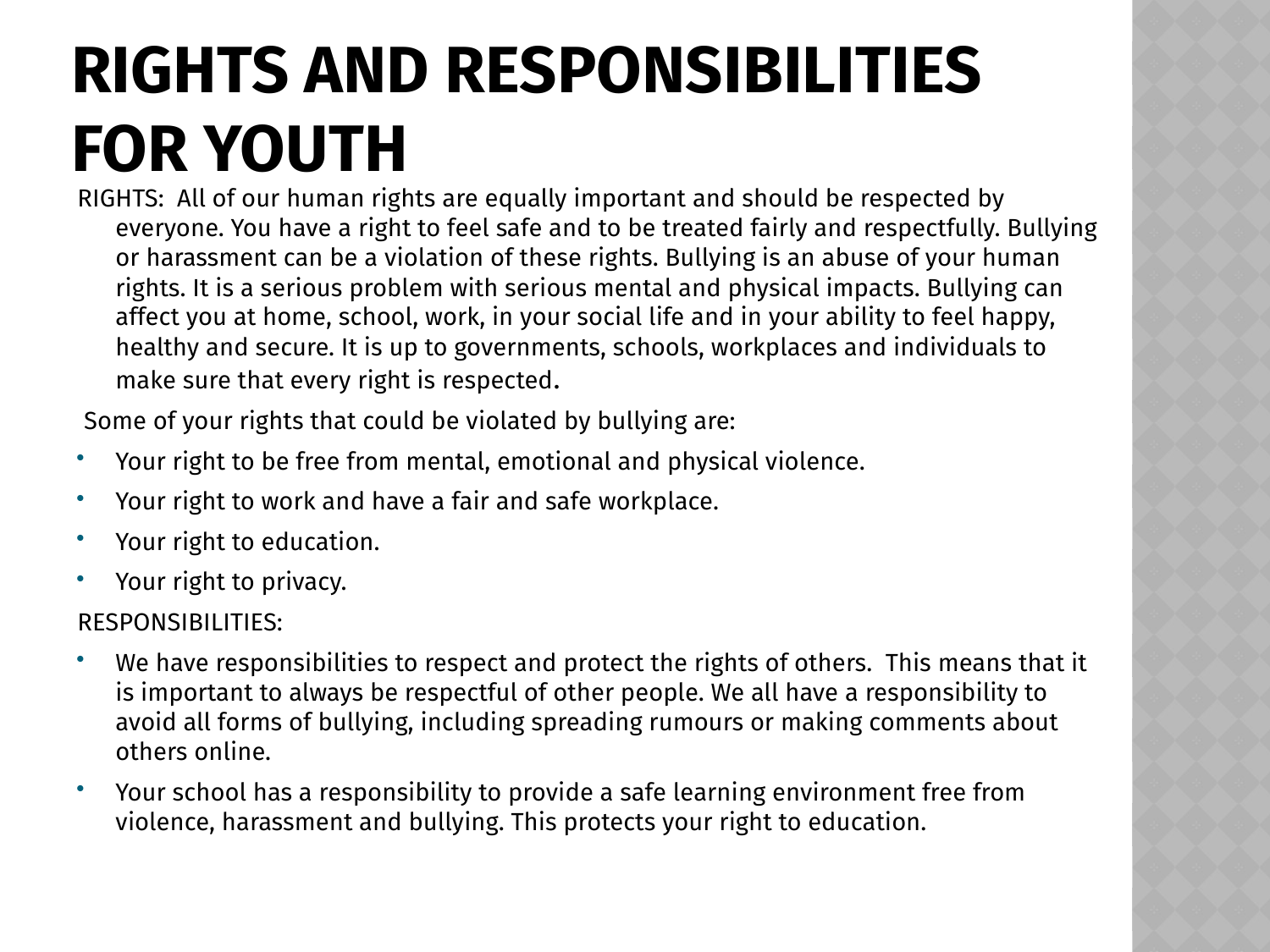

# Rights and Responsibilities for youth
RIGHTS:  All of our human rights are equally important and should be respected by everyone. You have a right to feel safe and to be treated fairly and respectfully. Bullying or harassment can be a violation of these rights. Bullying is an abuse of your human rights. It is a serious problem with serious mental and physical impacts. Bullying can affect you at home, school, work, in your social life and in your ability to feel happy, healthy and secure. It is up to governments, schools, workplaces and individuals to make sure that every right is respected.
 Some of your rights that could be violated by bullying are:
Your right to be free from mental, emotional and physical violence.
Your right to work and have a fair and safe workplace.
Your right to education.
Your right to privacy.
RESPONSIBILITIES:
We have responsibilities to respect and protect the rights of others.  This means that it is important to always be respectful of other people. We all have a responsibility to avoid all forms of bullying, including spreading rumours or making comments about others online.
Your school has a responsibility to provide a safe learning environment free from violence, harassment and bullying. This protects your right to education.